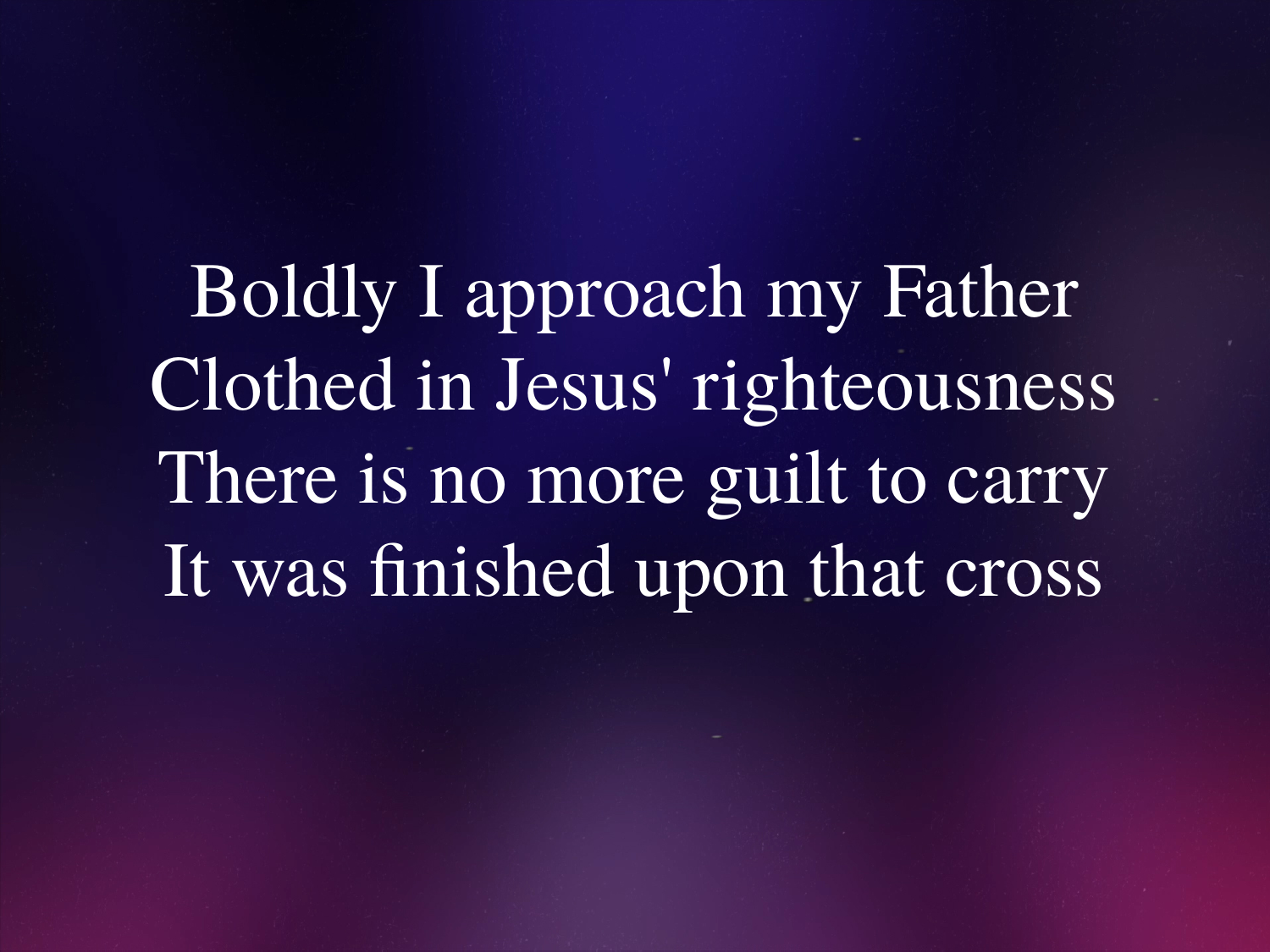

# Boldly I approach my Father Clothed in Jesus' righteousness There is no more guilt to carry It was finished upon that cross